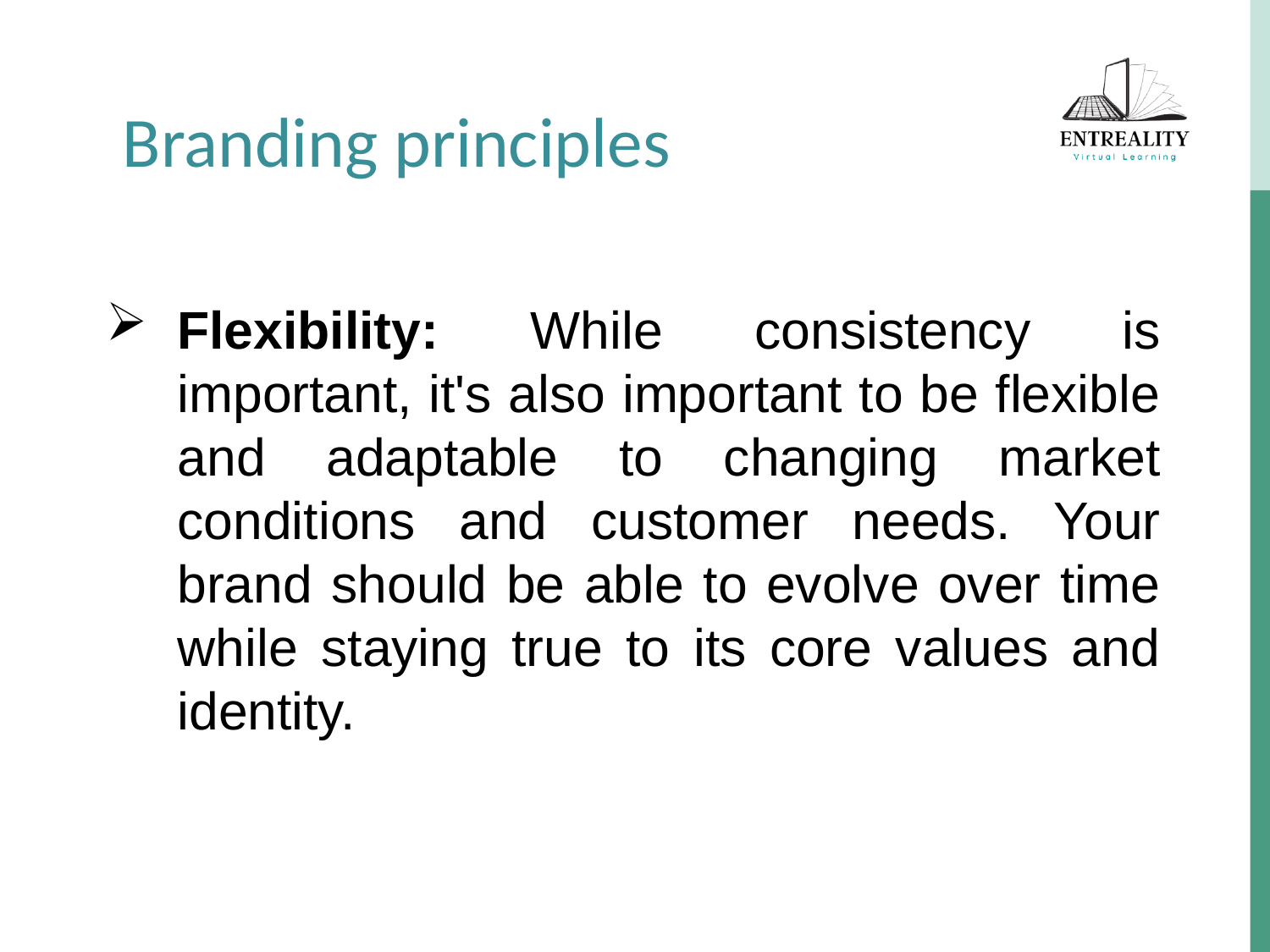

Branding principles
Flexibility: While consistency is important, it's also important to be flexible and adaptable to changing market conditions and customer needs. Your brand should be able to evolve over time while staying true to its core values and identity.